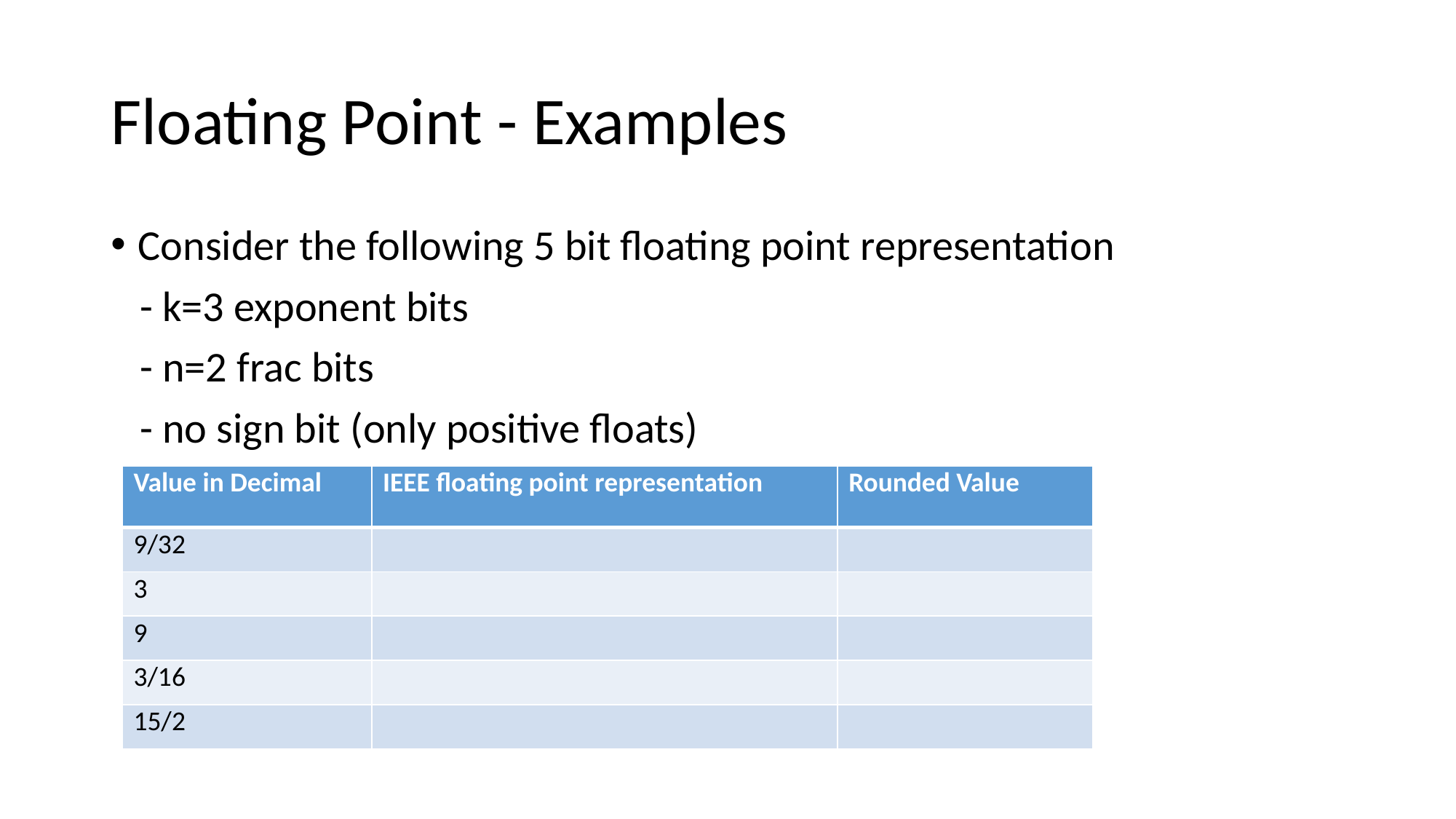

# Floating Point - Examples
Consider the following 5 bit floating point representation
   - k=3 exponent bits
   - n=2 frac bits
   - no sign bit (only positive floats)

| Value in Decimal | IEEE floating point representation | Rounded Value |
| --- | --- | --- |
| 9/32 |  |  |
| 3 |  |  |
| 9 |  |  |
| 3/16 |  |  |
| 15/2 |  |  |